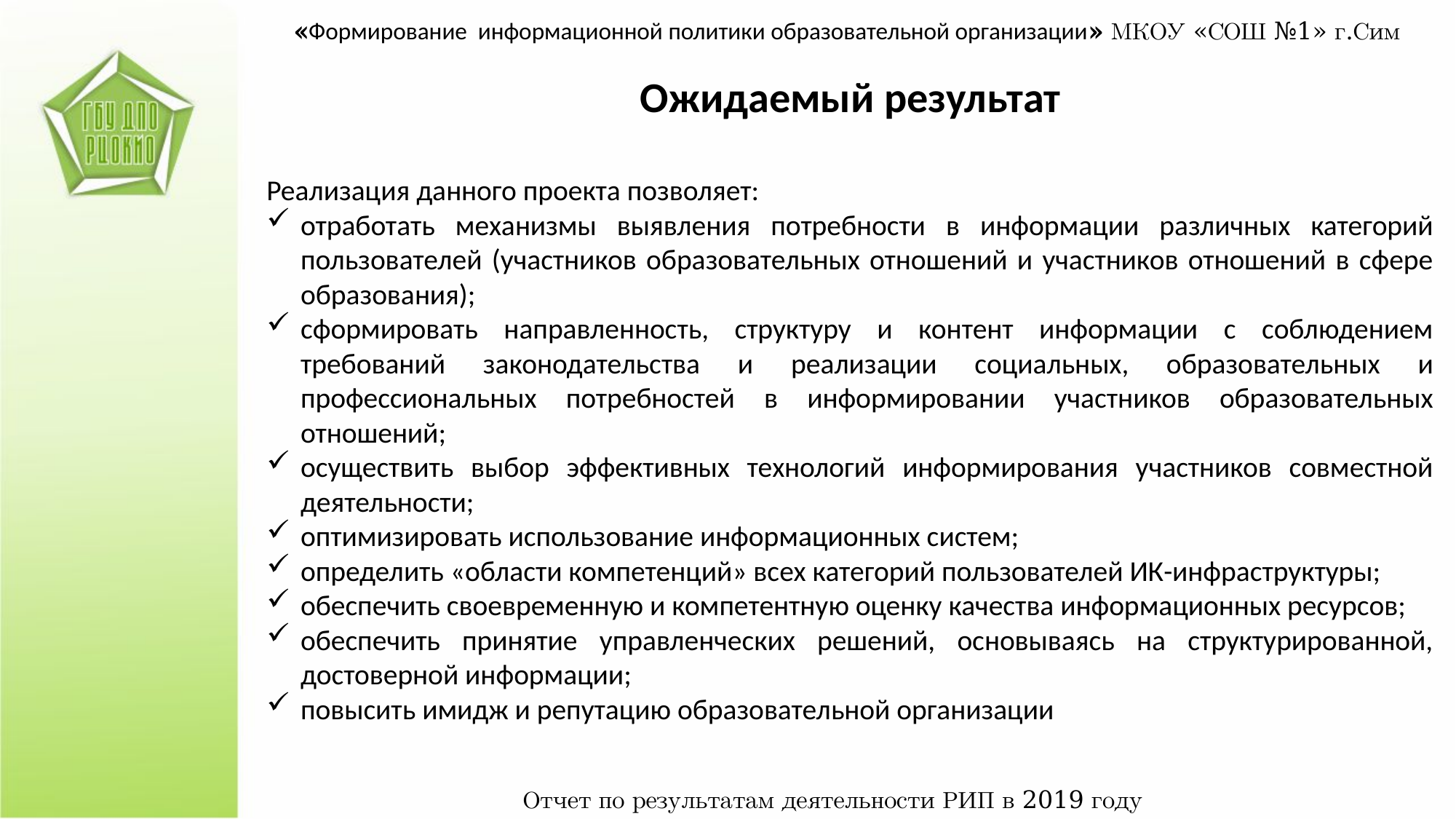

«Формирование  информационной политики образовательной организации» МКОУ «СОШ №1» г.Сим
Ожидаемый результат

Реализация данного проекта позволяет:
отработать механизмы выявления потребности в информации различных категорий пользователей (участников образовательных отношений и участников отношений в сфере образования);
сформировать направленность, структуру и контент информации с соблюдением требований законодательства и реализации социальных, образовательных и профессиональных потребностей в информировании участников образовательных отношений;
осуществить выбор эффективных технологий информирования участников совместной деятельности;
оптимизировать использование информационных систем;
определить «области компетенций» всех категорий пользователей ИК-инфраструктуры;
обеспечить своевременную и компетентную оценку качества информационных ресурсов;
обеспечить принятие управленческих решений, основываясь на структурированной, достоверной информации;
повысить имидж и репутацию образовательной организации

Отчет по результатам деятельности РИП в 2019 году